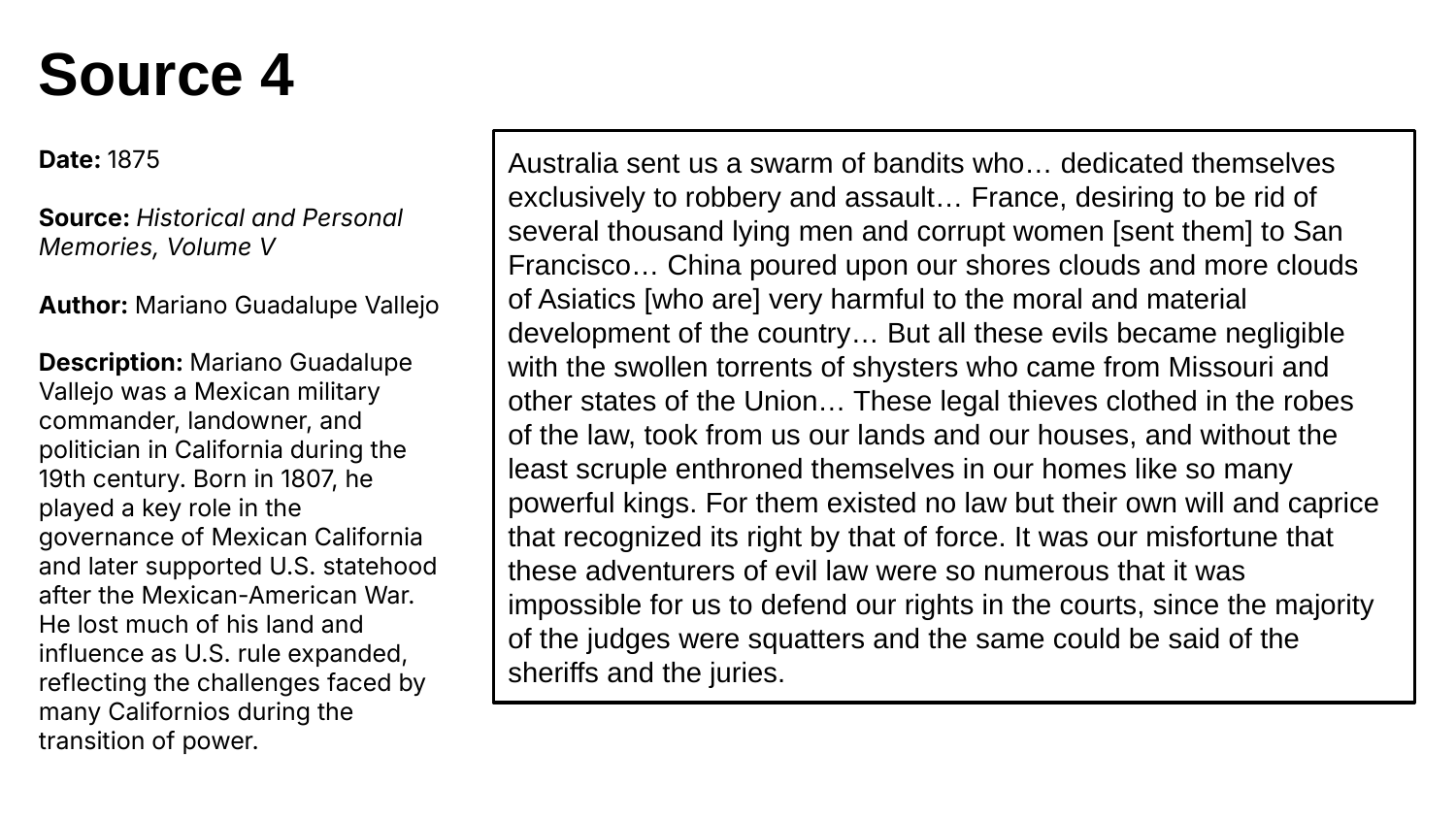

Source 4

Date: 1875

Source: Historical and Personal Memories, Volume V

Author: Mariano Guadalupe Vallejo

Description: Mariano Guadalupe Vallejo was a Mexican military commander, landowner, and politician in California during the 19th century. Born in 1807, he played a key role in the governance of Mexican California and later supported U.S. statehood after the Mexican-American War. He lost much of his land and influence as U.S. rule expanded, reflecting the challenges faced by many Californios during the transition of power.

Australia sent us a swarm of bandits who… dedicated themselves exclusively to robbery and assault… France, desiring to be rid of several thousand lying men and corrupt women [sent them] to San Francisco… China poured upon our shores clouds and more clouds of Asiatics [who are] very harmful to the moral and material development of the country… But all these evils became negligible with the swollen torrents of shysters who came from Missouri and other states of the Union… These legal thieves clothed in the robes of the law, took from us our lands and our houses, and without the least scruple enthroned themselves in our homes like so many powerful kings. For them existed no law but their own will and caprice that recognized its right by that of force. It was our misfortune that these adventurers of evil law were so numerous that it was impossible for us to defend our rights in the courts, since the majority of the judges were squatters and the same could be said of the sheriffs and the juries.